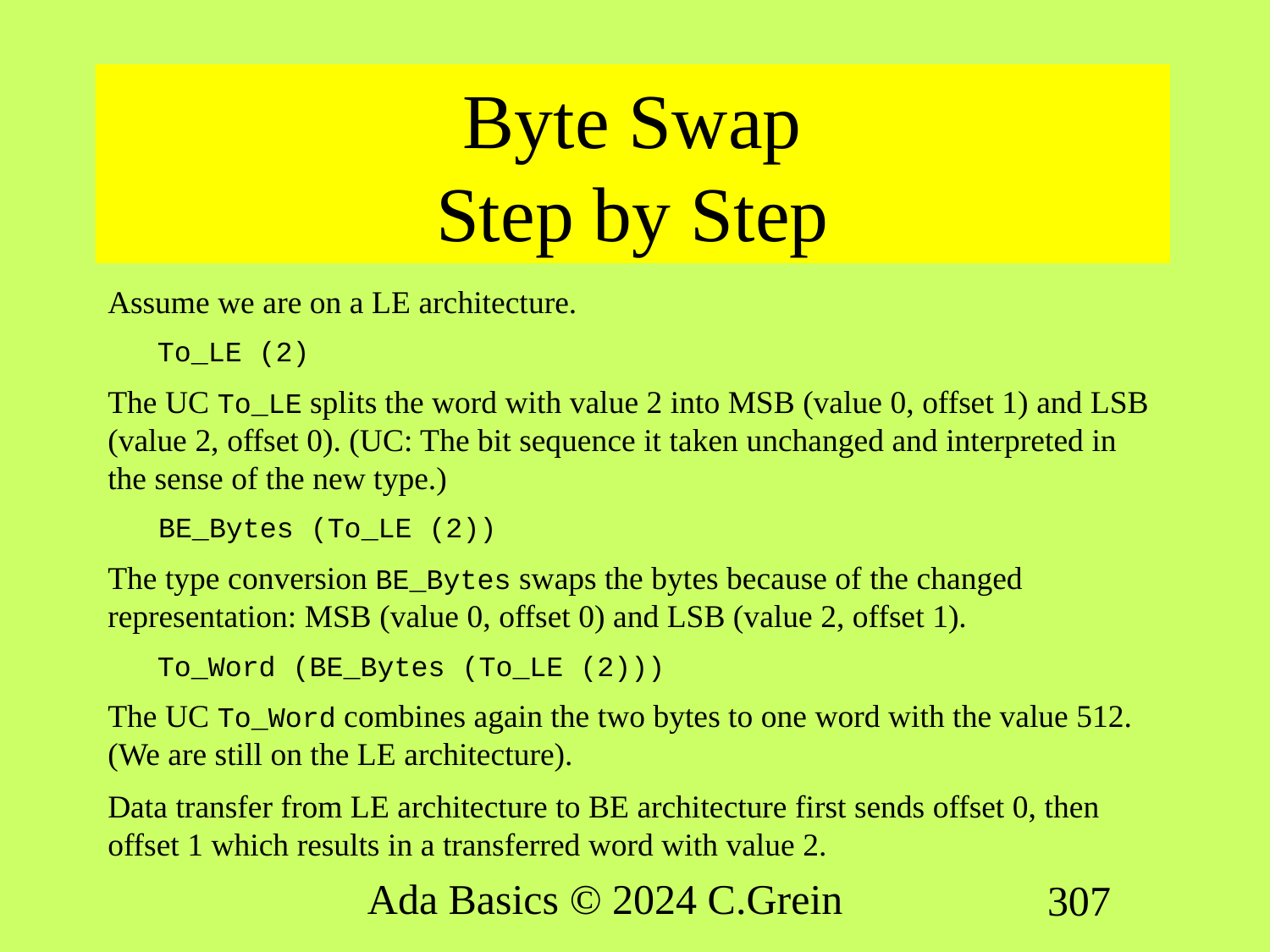

# Byte Swap Step by Step
Assume we are on a LE architecture.
To_LE (2)
The UC To_LE splits the word with value 2 into MSB (value 0, offset 1) and LSB (value 2, offset 0). (UC: The bit sequence it taken unchanged and interpreted in the sense of the new type.)
BE_Bytes (To_LE (2))
The type conversion BE_Bytes swaps the bytes because of the changed representation: MSB (value 0, offset 0) and LSB (value 2, offset 1).
To_Word (BE_Bytes (To_LE (2)))
The UC To_Word combines again the two bytes to one word with the value 512. (We are still on the LE architecture).
Data transfer from LE architecture to BE architecture first sends offset 0, then offset 1 which results in a transferred word with value 2.
Ada Basics © 2024 C.Grein
307